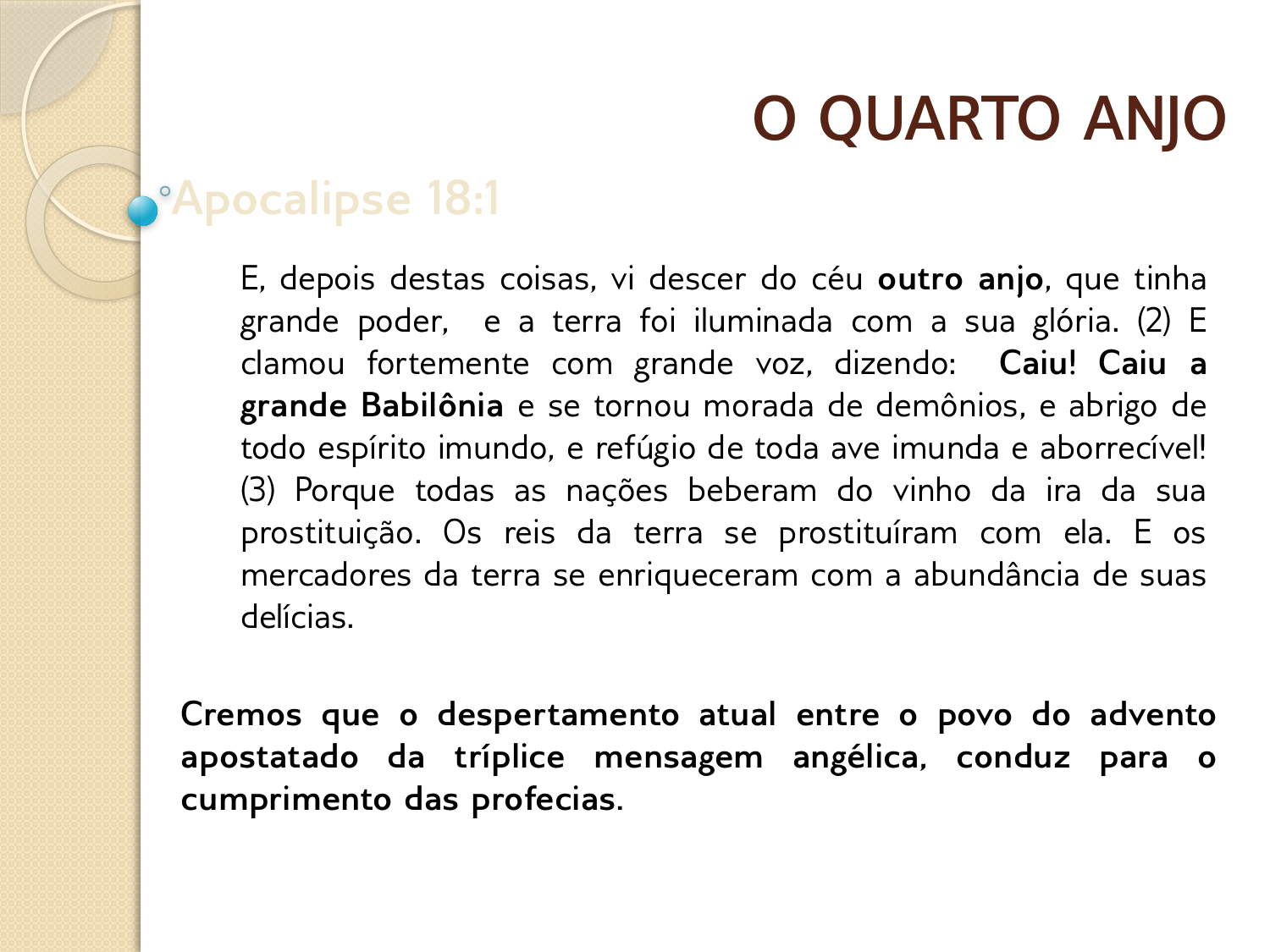

O QUARTO ANJO
Apocalipse 18:1
E, depois destas coisas, vi descer do céu outro anjo, que tinha grande poder,  e a terra foi iluminada com a sua glória. (2) E clamou fortemente com grande voz, dizendo:  Caiu! Caiu a grande Babilônia e se tornou morada de demônios, e abrigo de todo espírito imundo, e refúgio de toda ave imunda e aborrecível! (3) Porque todas as nações beberam do vinho da ira da sua prostituição. Os reis da terra se prostituíram com ela. E os mercadores da terra se enriqueceram com a abundância de suas delícias.
Cremos que o despertamento atual entre o povo do advento apostatado da tríplice mensagem angélica, conduz para o cumprimento das profecias.